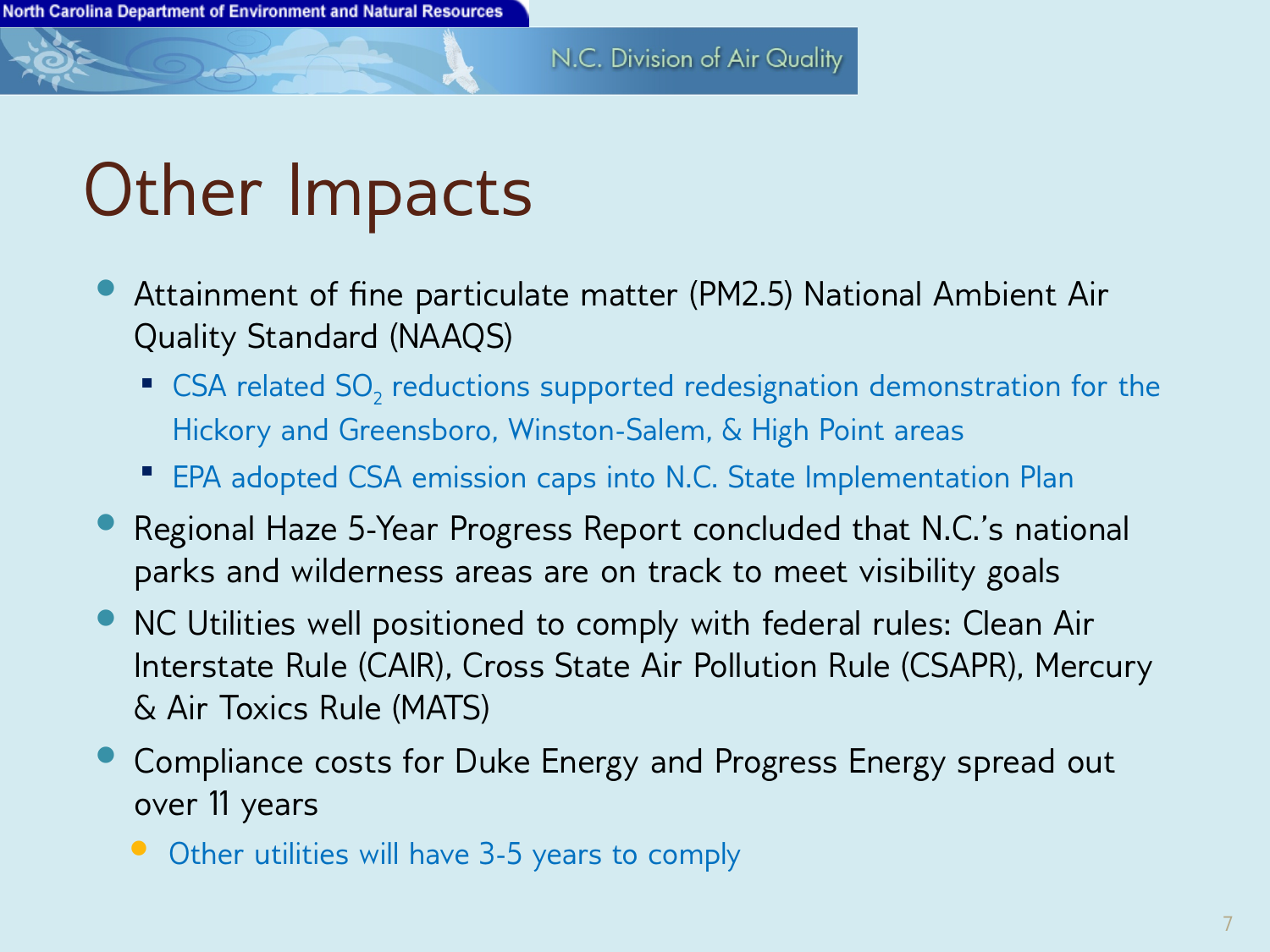

# Other Impacts
Attainment of fine particulate matter (PM2.5) National Ambient Air Quality Standard (NAAQS)
CSA related SO2 reductions supported redesignation demonstration for the Hickory and Greensboro, Winston-Salem, & High Point areas
EPA adopted CSA emission caps into N.C. State Implementation Plan
Regional Haze 5-Year Progress Report concluded that N.C.’s national parks and wilderness areas are on track to meet visibility goals
NC Utilities well positioned to comply with federal rules: Clean Air Interstate Rule (CAIR), Cross State Air Pollution Rule (CSAPR), Mercury & Air Toxics Rule (MATS)
Compliance costs for Duke Energy and Progress Energy spread out over 11 years
Other utilities will have 3-5 years to comply

7